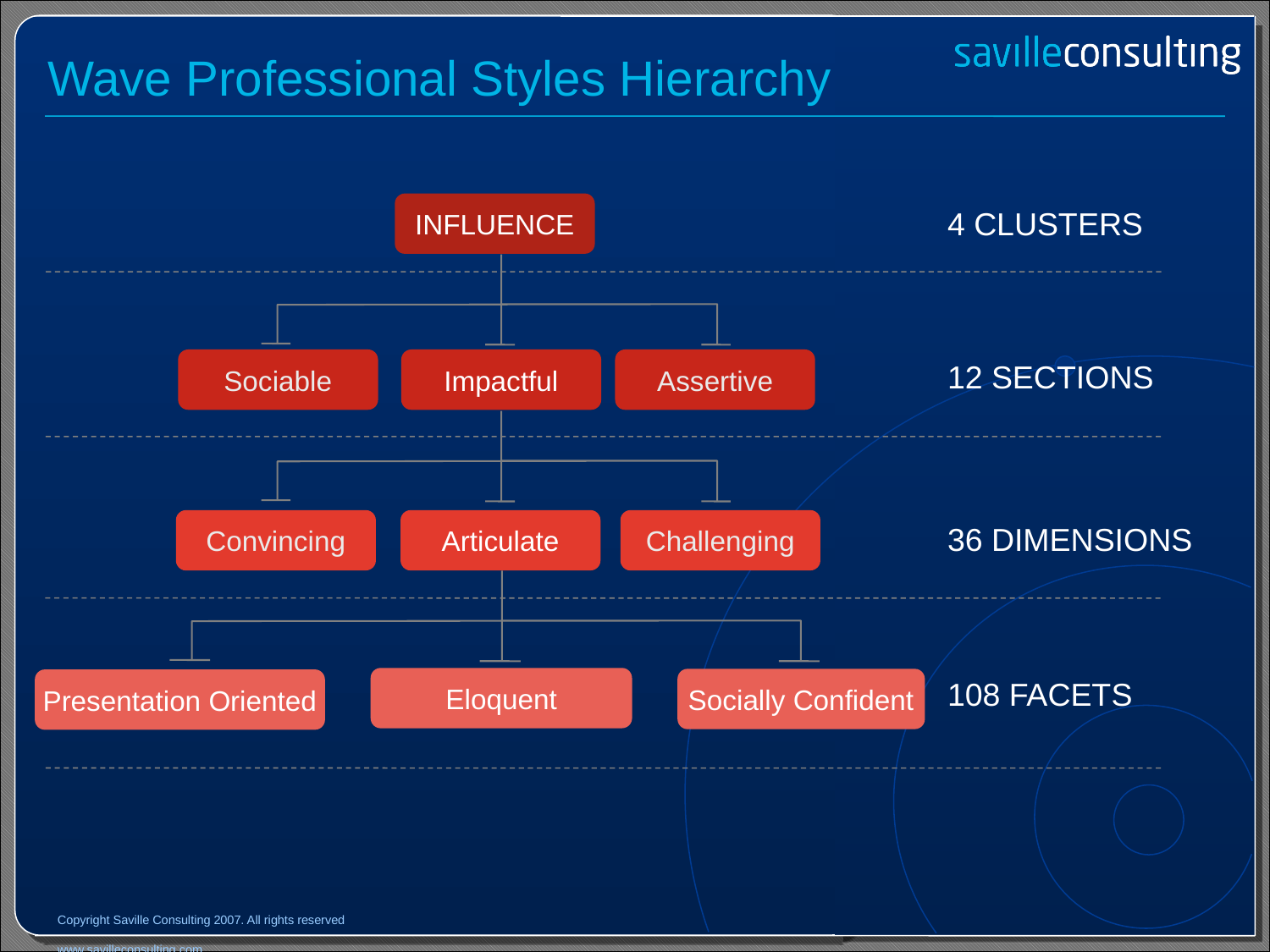

# Wave Professional Styles Hierarchy
INFLUENCE
4 CLUSTERS

Sociable
Impactful
Assertive
12 SECTIONS

Convincing
Articulate
Challenging
36 DIMENSIONS

Eloquent
108 FACETS
Socially Confident
Presentation Oriented